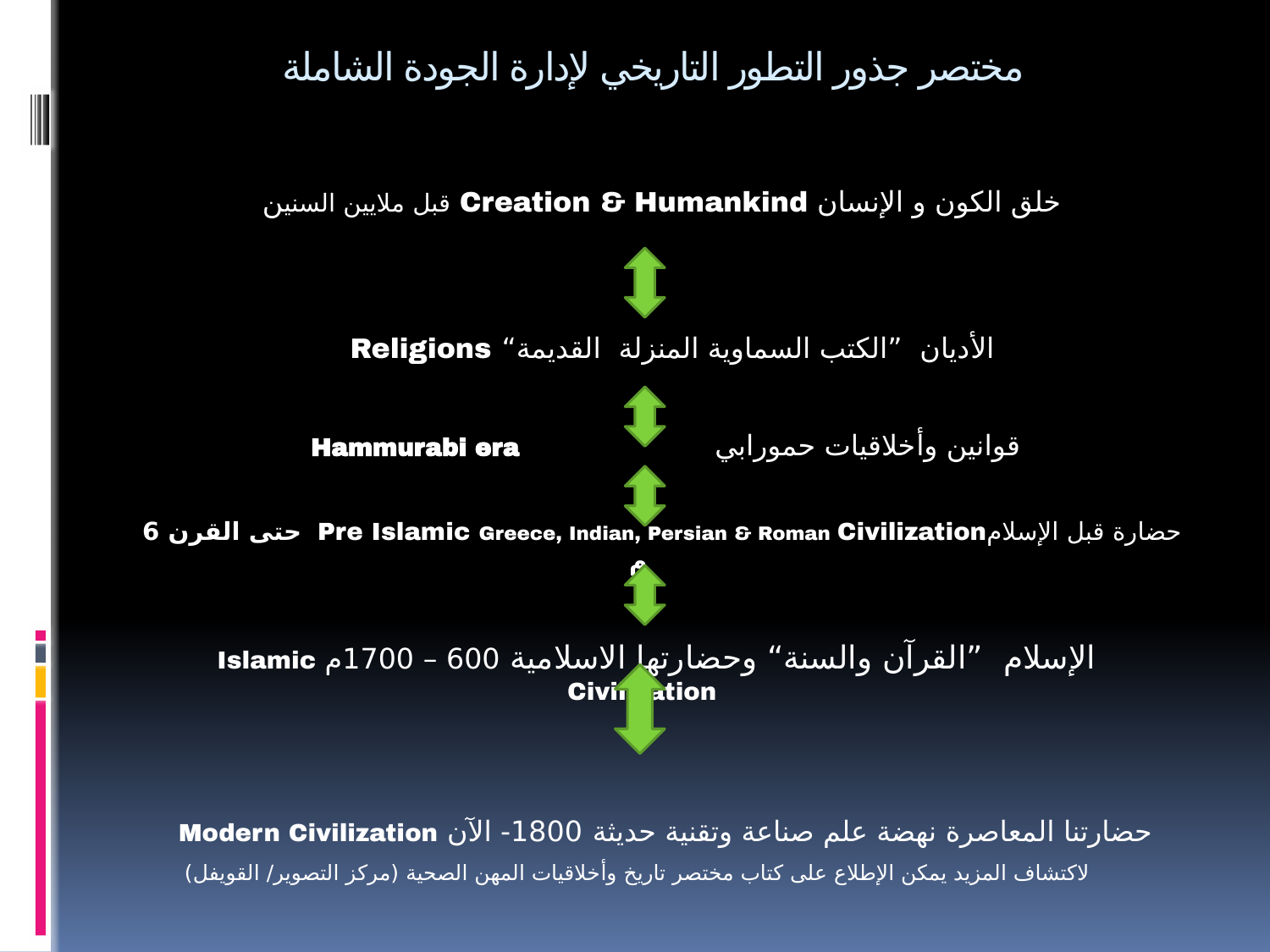

# مختصر جذور التطور التاريخي لإدارة الجودة الشاملة

خلق الكون و الإنسان Creation & Humankind قبل ملايين السنين

الأديان  ”الكتب السماوية المنزلة  القديمة“ Religions

قوانين وأخلاقيات حمورابي                      Hammurabi era

حضارة قبل الإسلامPre Islamic Greece, Indian, Persian & Roman Civilization  حتى القرن 6 م

 الإسلام  ”القرآن والسنة“ وحضارتها الاسلامية 600 – 1700م Islamic Civilization

حضارتنا المعاصرة نهضة علم صناعة وتقنية حديثة 1800- الآن Modern Civilization

لاكتشاف المزيد يمكن الإطلاع على كتاب مختصر تاريخ وأخلاقيات المهن الصحية (مركز التصوير/ القويفل)